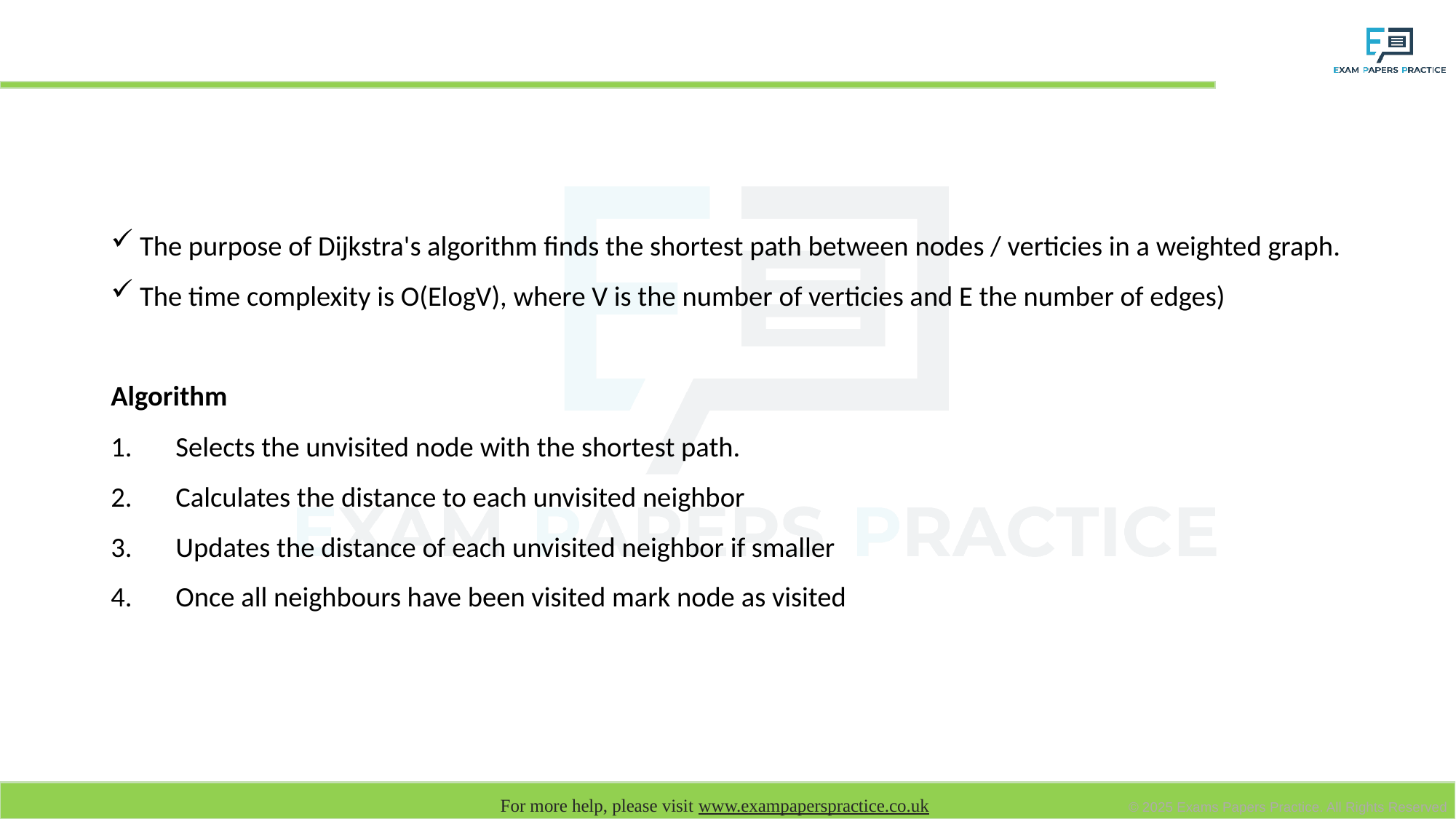

# Dijkstra’s shortest path algorithm

The purpose of Dijkstra's algorithm finds the shortest path between nodes / verticies in a weighted graph.
The time complexity is O(ElogV), where V is the number of verticies and E the number of edges)

Algorithm
Selects the unvisited node with the shortest path.
Calculates the distance to each unvisited neighbor
Updates the distance of each unvisited neighbor if smaller
Once all neighbours have been visited mark node as visited